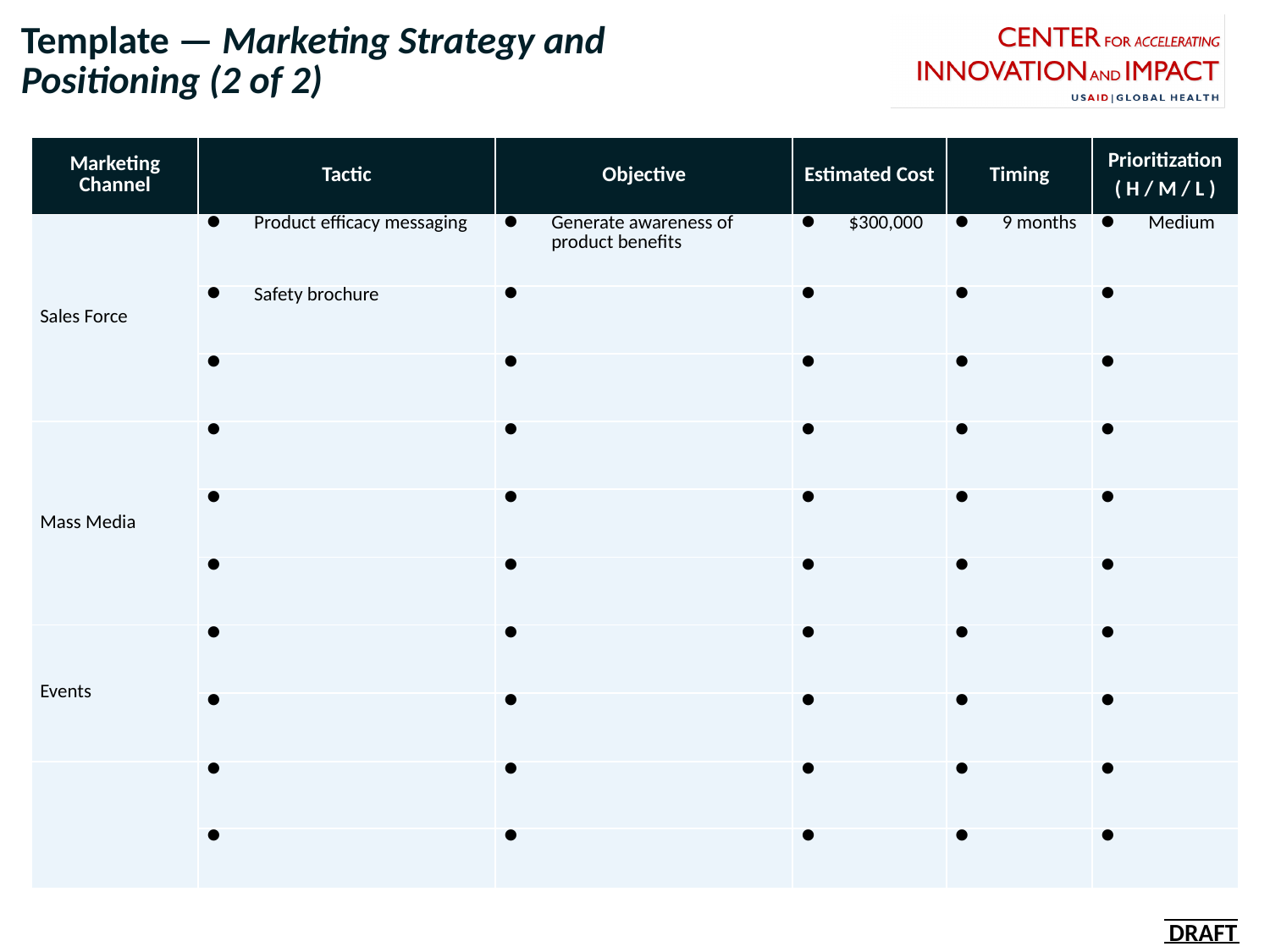

# Template — Marketing Strategy and Positioning (2 of 2)
| Marketing Channel | Tactic | Objective | Estimated Cost | Timing | Prioritization ( H / M / L ) |
| --- | --- | --- | --- | --- | --- |
| Sales Force | Product efficacy messaging | Generate awareness of product benefits | $300,000 | 9 months | Medium |
|  | Safety brochure |  |  |  |  |
|  |  |  |  |  |  |
| Mass Media |  |  |  |  |  |
|  |  |  |  |  |  |
|  |  |  |  |  |  |
| Events |  |  |  |  |  |
|  |  |  |  |  |  |
|  |  |  |  |  |  |
|  |  |  |  |  |  |